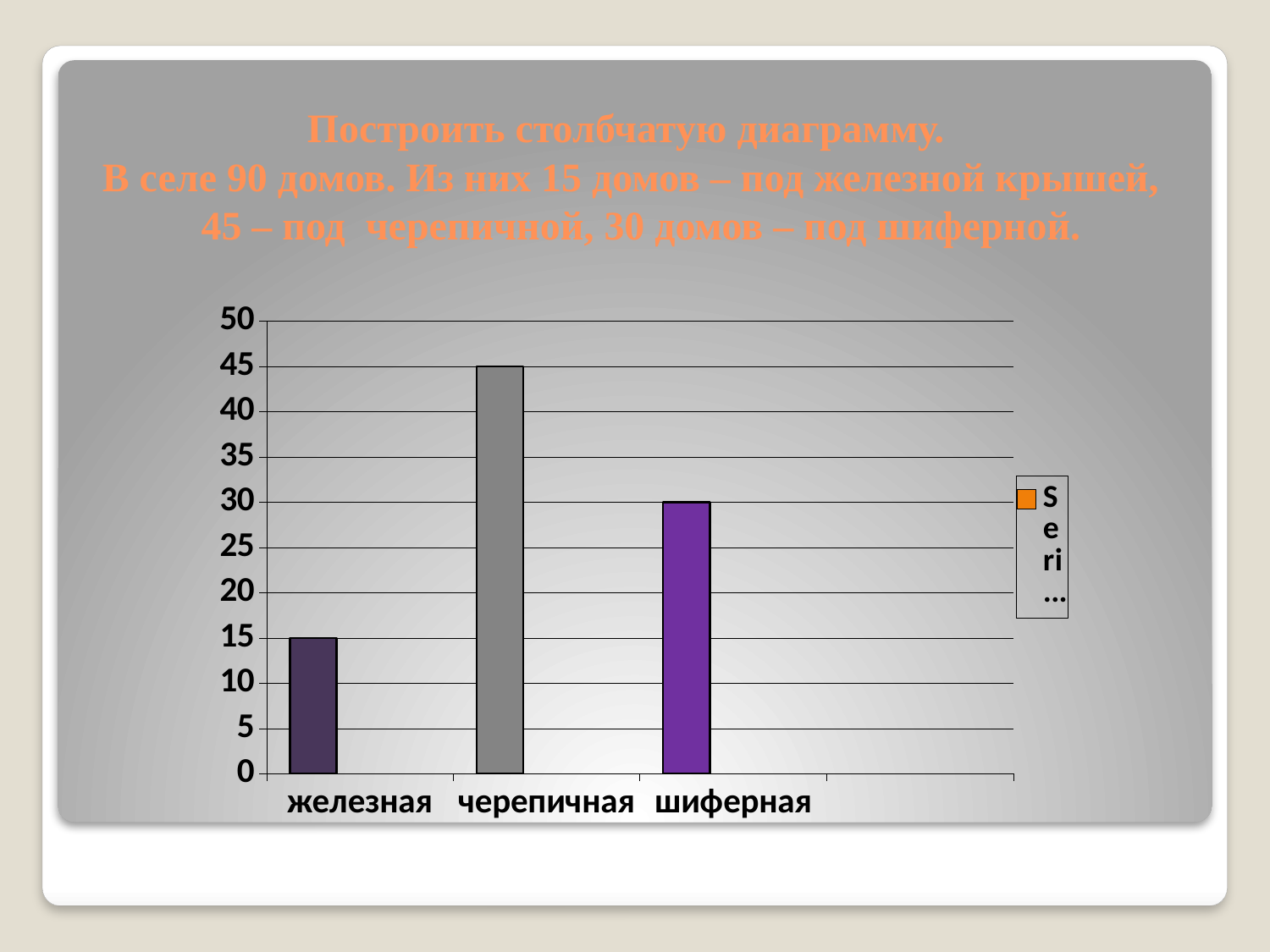

# Построить столбчатую диаграмму. В селе 90 домов. Из них 15 домов – под железной крышей, 45 – под  черепичной, 30 домов – под шиферной.

### Chart

| Category |  |  |  |
|---|---|---|---|
| железная | 15.0 | None | None |
| черепичная | 45.0 | None | None |
| шиферная | 30.0 | None | None |